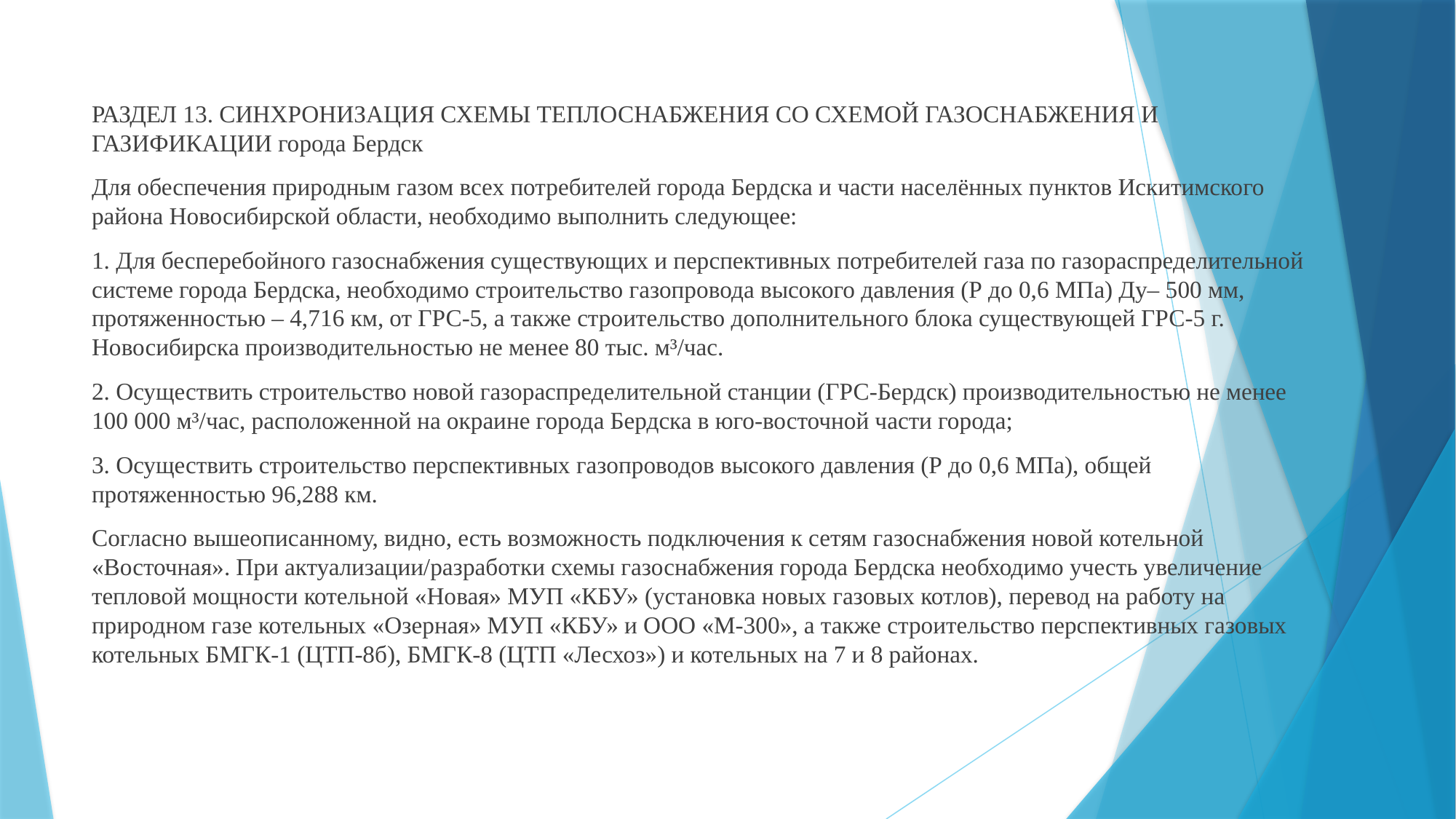

РАЗДЕЛ 13. СИНХРОНИЗАЦИЯ СХЕМЫ ТЕПЛОСНАБЖЕНИЯ СО СХЕМОЙ ГАЗОСНАБЖЕНИЯ И ГАЗИФИКАЦИИ города Бердск
Для обеспечения природным газом всех потребителей города Бердска и части населённых пунктов Искитимского района Новосибирской области, необходимо выполнить следующее:
1. Для бесперебойного газоснабжения существующих и перспективных потребителей газа по газораспределительной системе города Бердска, необходимо строительство газопровода высокого давления (Р до 0,6 МПа) Ду– 500 мм, протяженностью – 4,716 км, от ГРС-5, а также строительство дополнительного блока существующей ГРС-5 г. Новосибирска производительностью не менее 80 тыс. м³/час.
2. Осуществить строительство новой газораспределительной станции (ГРС-Бердск) производительностью не менее 100 000 м³/час, расположенной на окраине города Бердска в юго-восточной части города;
3. Осуществить строительство перспективных газопроводов высокого давления (Р до 0,6 МПа), общей протяженностью 96,288 км.
Согласно вышеописанному, видно, есть возможность подключения к сетям газоснабжения новой котельной «Восточная». При актуализации/разработки схемы газоснабжения города Бердска необходимо учесть увеличение тепловой мощности котельной «Новая» МУП «КБУ» (установка новых газовых котлов), перевод на работу на природном газе котельных «Озерная» МУП «КБУ» и ООО «М-300», а также строительство перспективных газовых котельных БМГК-1 (ЦТП-8б), БМГК-8 (ЦТП «Лесхоз») и котельных на 7 и 8 районах.